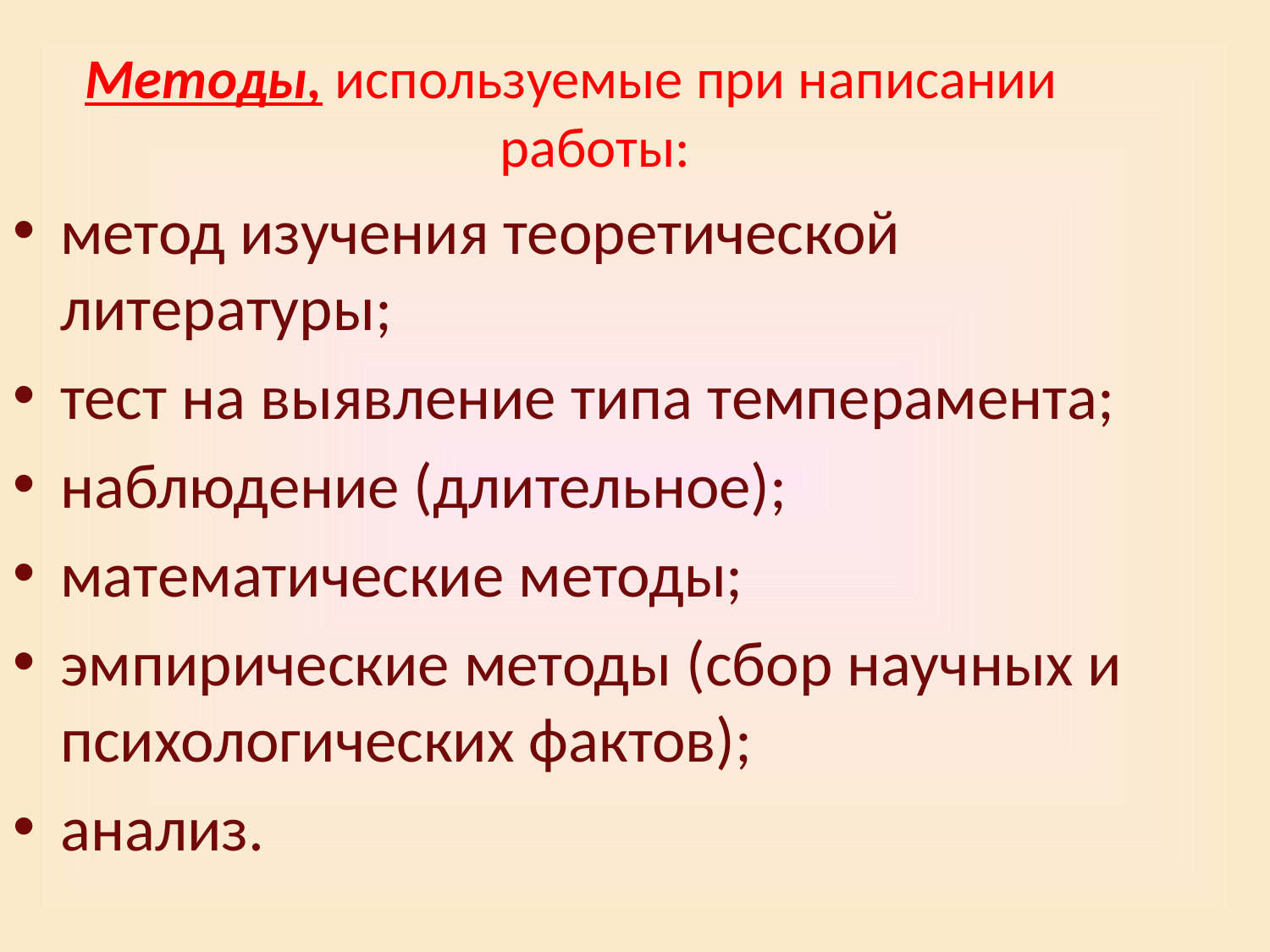

Методы, используемые при написании работы:
метод изучения теоретической литературы;
тест на выявление типа темперамента;
наблюдение (длительное);
математические методы;
эмпирические методы (сбор научных и психологических фактов);
анализ.